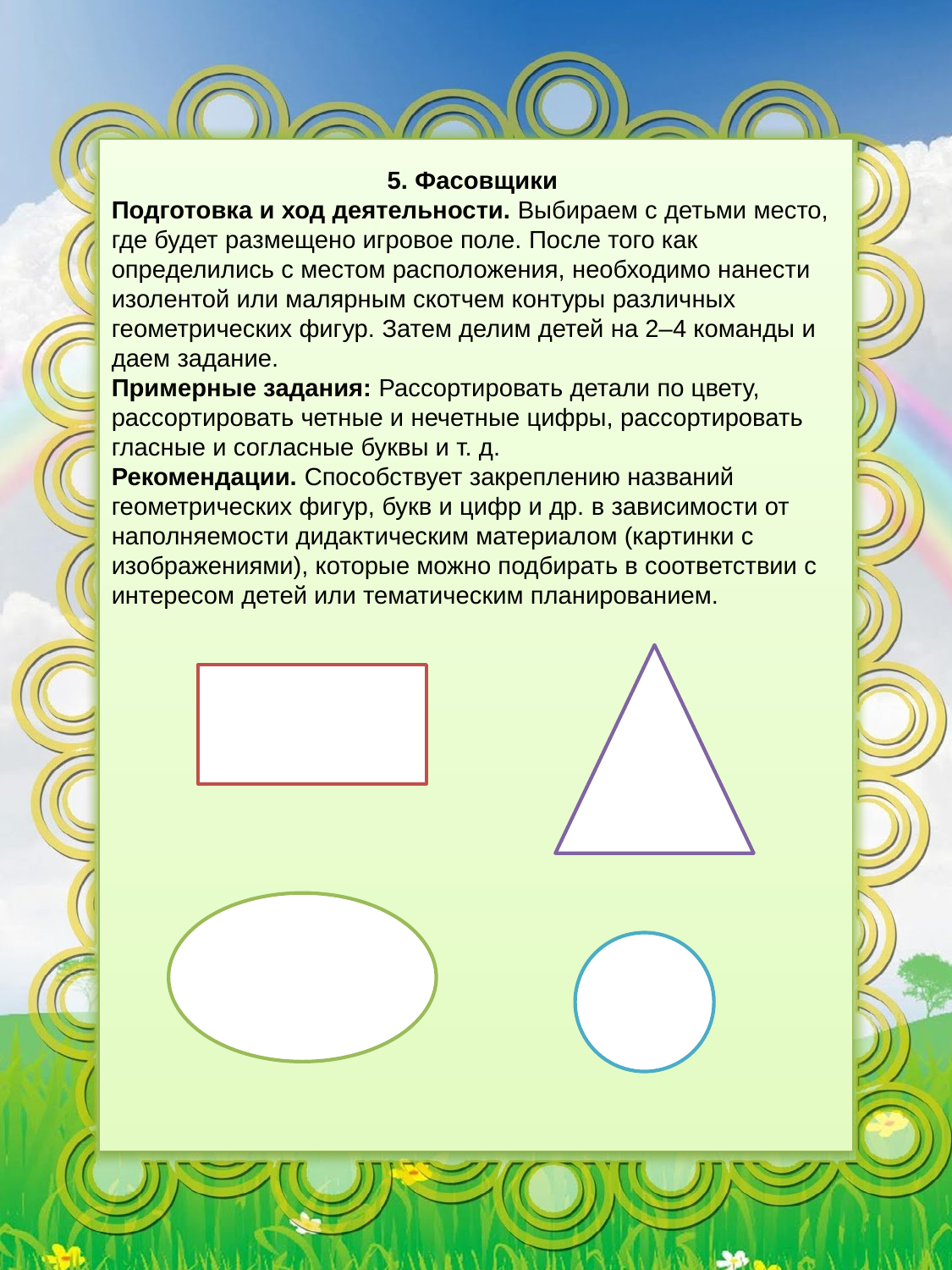

5. Фасовщики
Подготовка и ход деятельности. Выбираем с детьми место, где будет размещено игровое поле. После того как определились с местом расположения, необходимо нанести изолентой или малярным скотчем контуры различных геометрических фигур. Затем делим детей на 2–4 команды и даем задание.
Примерные задания: Рассортировать детали по цвету, рассортировать четные и нечетные цифры, рассортировать гласные и согласные буквы и т. д.
Рекомендации. Способствует закреплению названий геометрических фигур, букв и цифр и др. в зависимости от наполняемости дидактическим материалом (картинки с изображениями), которые можно подбирать в соответствии с интересом детей или тематическим планированием.